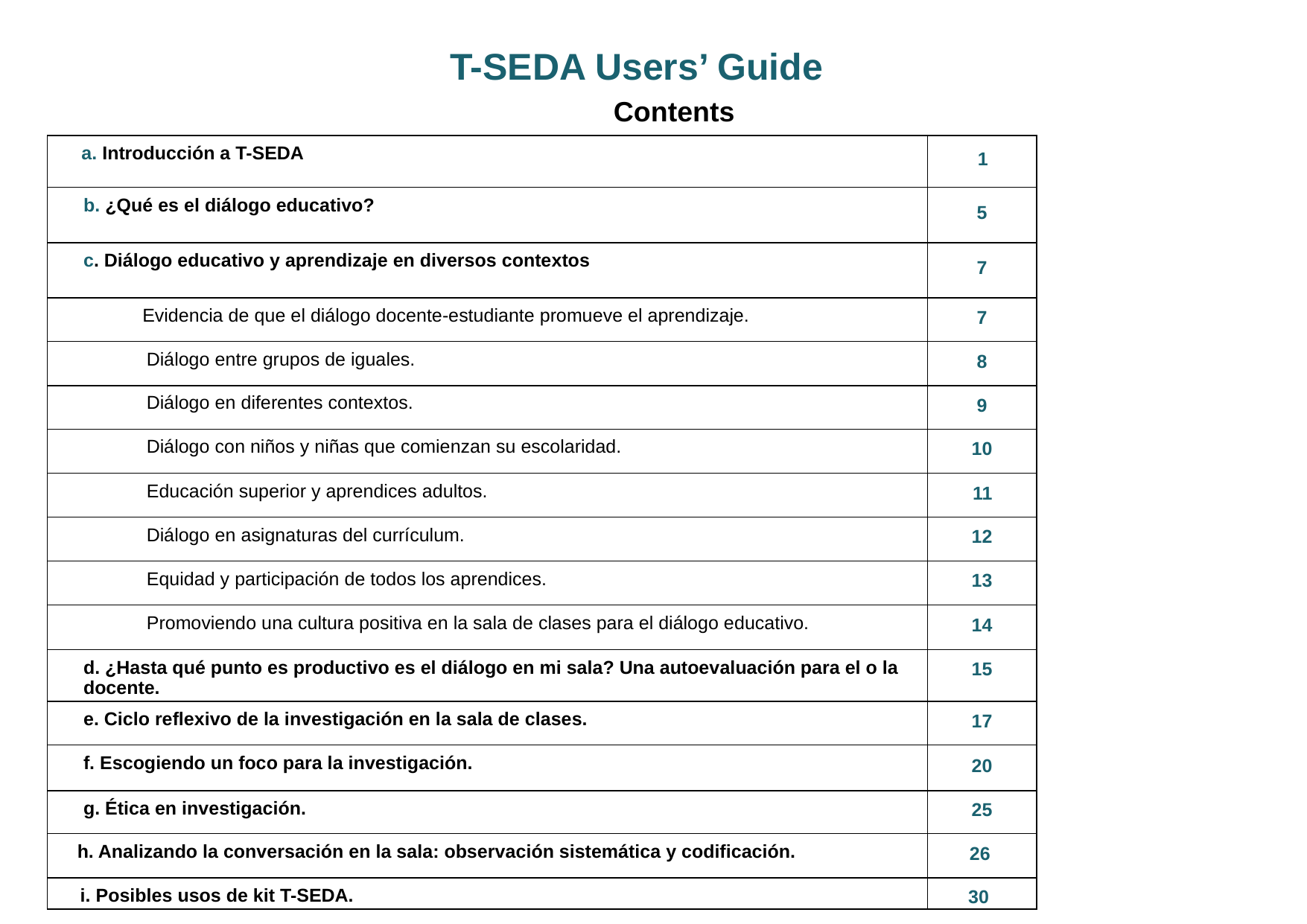

# T-SEDA Users’ Guide
Contents
| a. Introducción a T-SEDA | 1 |
| --- | --- |
| b. ¿Qué es el diálogo educativo? | 5 |
| c. Diálogo educativo y aprendizaje en diversos contextos | 7 |
| Evidencia de que el diálogo docente-estudiante promueve el aprendizaje. | 7 |
| Diálogo entre grupos de iguales. | 8 |
| Diálogo en diferentes contextos. | 9 |
| Diálogo con niños y niñas que comienzan su escolaridad. | 10 |
| Educación superior y aprendices adultos. | 11 |
| Diálogo en asignaturas del currículum. | 12 |
| Equidad y participación de todos los aprendices. | 13 |
| Promoviendo una cultura positiva en la sala de clases para el diálogo educativo. | 14 |
| d. ¿Hasta qué punto es productivo es el diálogo en mi sala? Una autoevaluación para el o la docente. | 15 |
| e. Ciclo reflexivo de la investigación en la sala de clases. | 17 |
| f. Escogiendo un foco para la investigación. | 20 |
| g. Ética en investigación. | 25 |
| h. Analizando la conversación en la sala: observación sistemática y codificación. | 26 |
| i. Posibles usos de kit T-SEDA. | 30 |